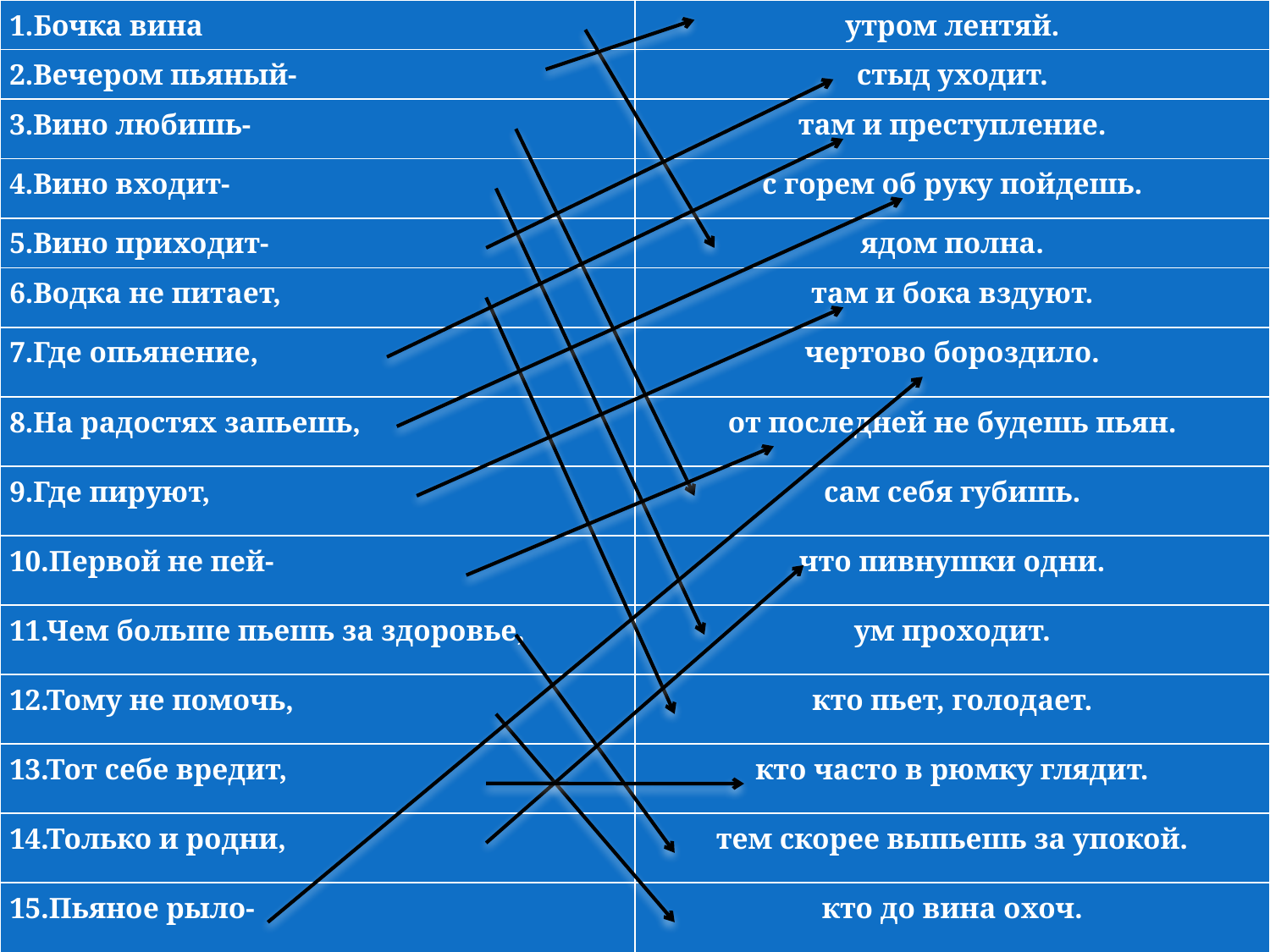

| 1.Бочка вина | утром лентяй. |
| --- | --- |
| 2.Вечером пьяный- | стыд уходит. |
| --- | --- |
#
| 3.Вино любишь- | там и преступление. |
| --- | --- |
| 4.Вино входит- | с горем об руку пойдешь. |
| --- | --- |
| 5.Вино приходит- | ядом полна. |
| --- | --- |
| 6.Водка не питает, | там и бока вздуют. |
| --- | --- |
| 7.Где опьянение, | чертово бороздило. |
| --- | --- |
| 8.На радостях запьешь, | от последней не будешь пьян. |
| --- | --- |
| 9.Где пируют, | сам себя губишь. |
| --- | --- |
| 10.Первой не пей- | что пивнушки одни. |
| --- | --- |
| 11.Чем больше пьешь за здоровье, | ум проходит. |
| --- | --- |
| 12.Тому не помочь, | кто пьет, голодает. |
| --- | --- |
| 13.Тот себе вредит, | кто часто в рюмку глядит. |
| --- | --- |
| 14.Только и родни, | тем скорее выпьешь за упокой. |
| --- | --- |
| 15.Пьяное рыло- | кто до вина охоч. |
| --- | --- |